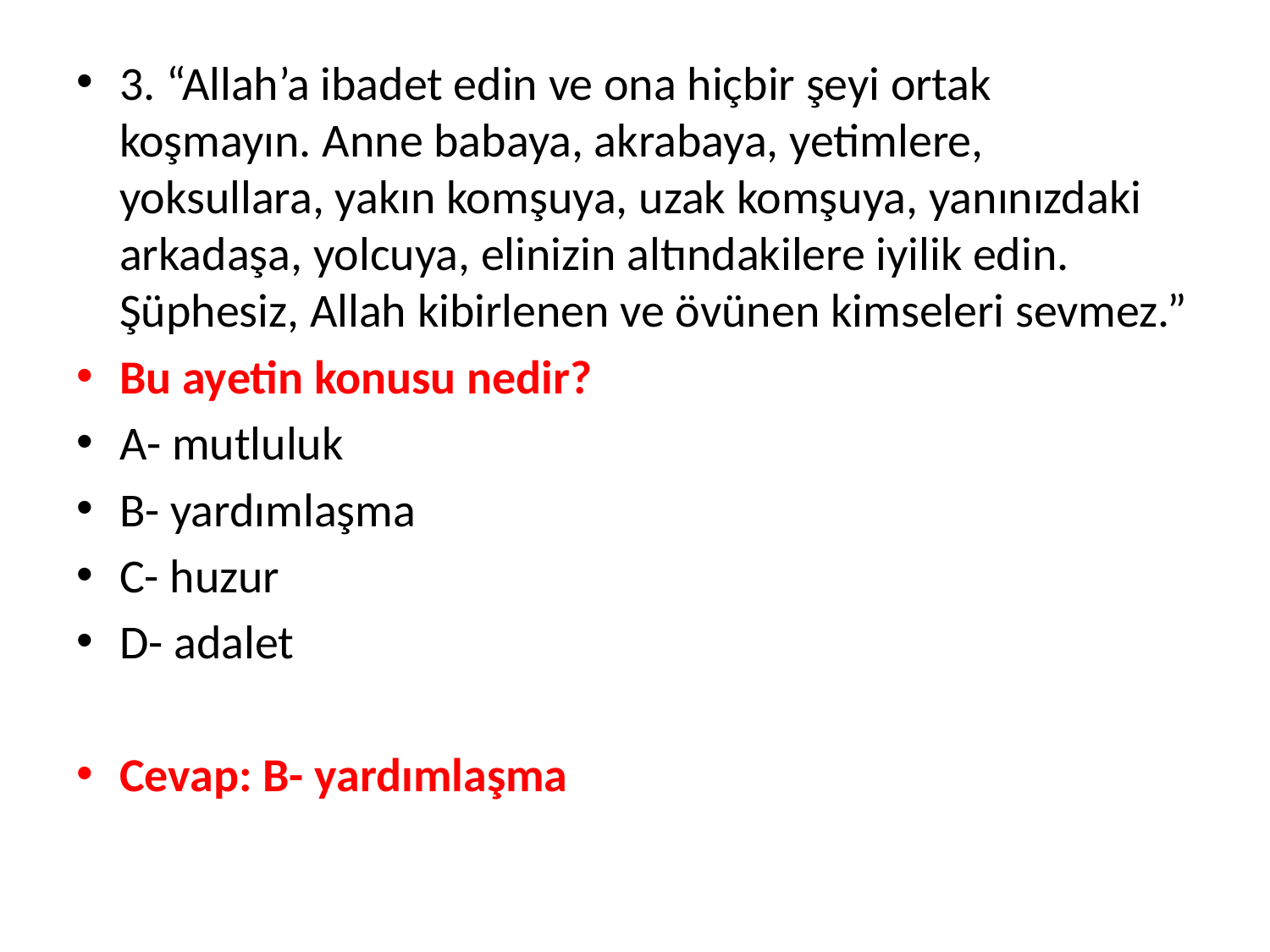

3. “Allah’a ibadet edin ve ona hiçbir şeyi ortak koşmayın. Anne babaya, akrabaya, yetimlere, yoksullara, yakın komşuya, uzak komşuya, yanınızdaki arkadaşa, yolcuya, elinizin altındakilere iyilik edin. Şüphesiz, Allah kibirlenen ve övünen kimseleri sevmez.”
Bu ayetin konusu nedir?
A- mutluluk
B- yardımlaşma
C- huzur
D- adalet

Cevap: B- yardımlaşma